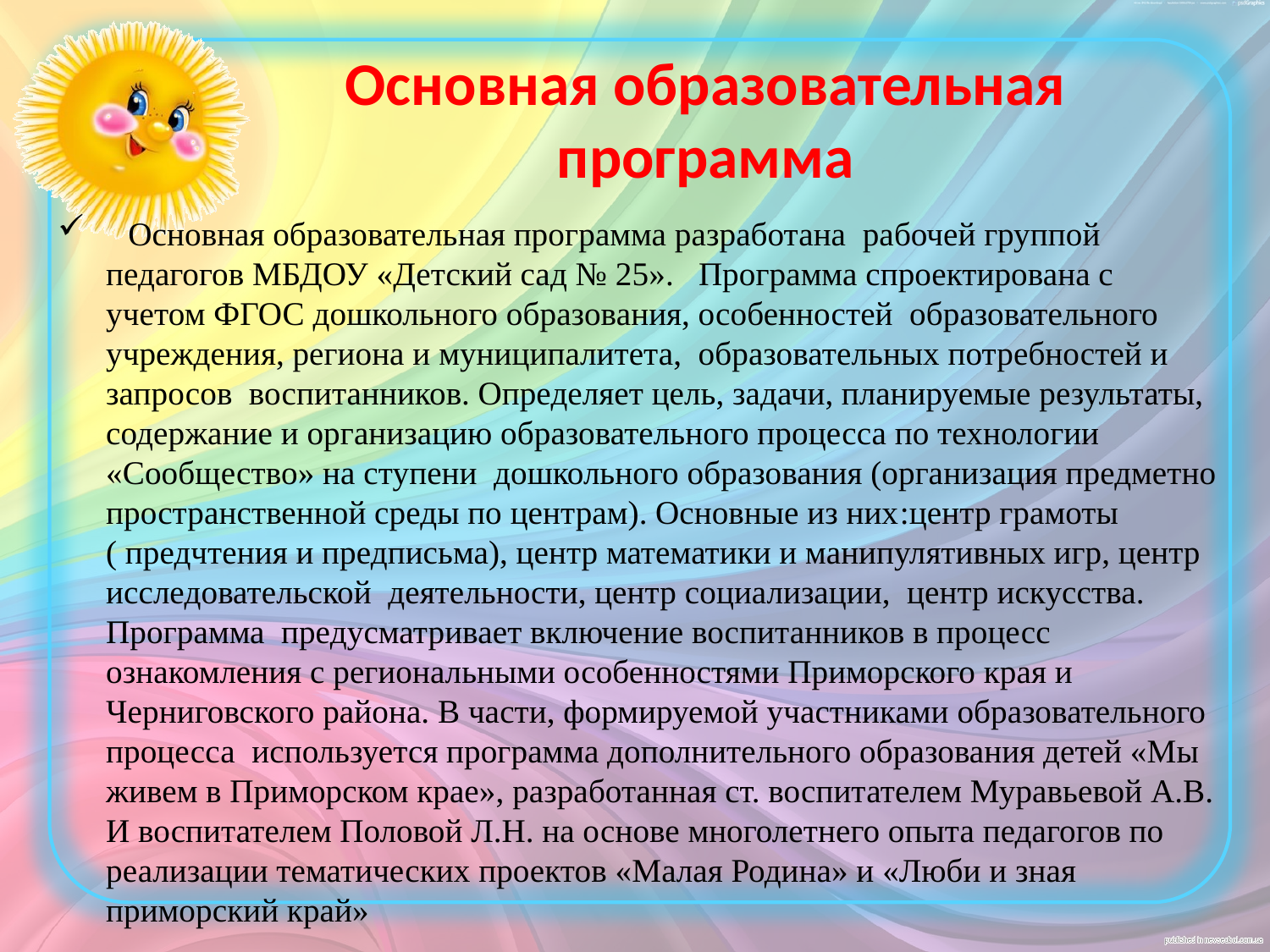

# Основная образовательная программа
   Основная образовательная программа разработана  рабочей группой педагогов МБДОУ «Детский сад № 25».   Программа спроектирована с учетом ФГОС дошкольного образования, особенностей  образовательного учреждения, региона и муниципалитета,  образовательных потребностей и запросов  воспитанников. Определяет цель, задачи, планируемые результаты, содержание и организацию образовательного процесса по технологии «Сообщество» на ступени  дошкольного образования (организация предметно пространственной среды по центрам). Основные из них:центр грамоты ( предчтения и предписьма), центр математики и манипулятивных игр, центр исследовательской  деятельности, центр социализации,  центр искусства. Программа  предусматривает включение воспитанников в процесс ознакомления с региональными особенностями Приморского края и Черниговского района. В части, формируемой участниками образовательного процесса  используется программа дополнительного образования детей «Мы живем в Приморском крае», разработанная ст. воспитателем Муравьевой А.В. И воспитателем Половой Л.Н. на основе многолетнего опыта педагогов по реализации тематических проектов «Малая Родина» и «Люби и зная приморский край»